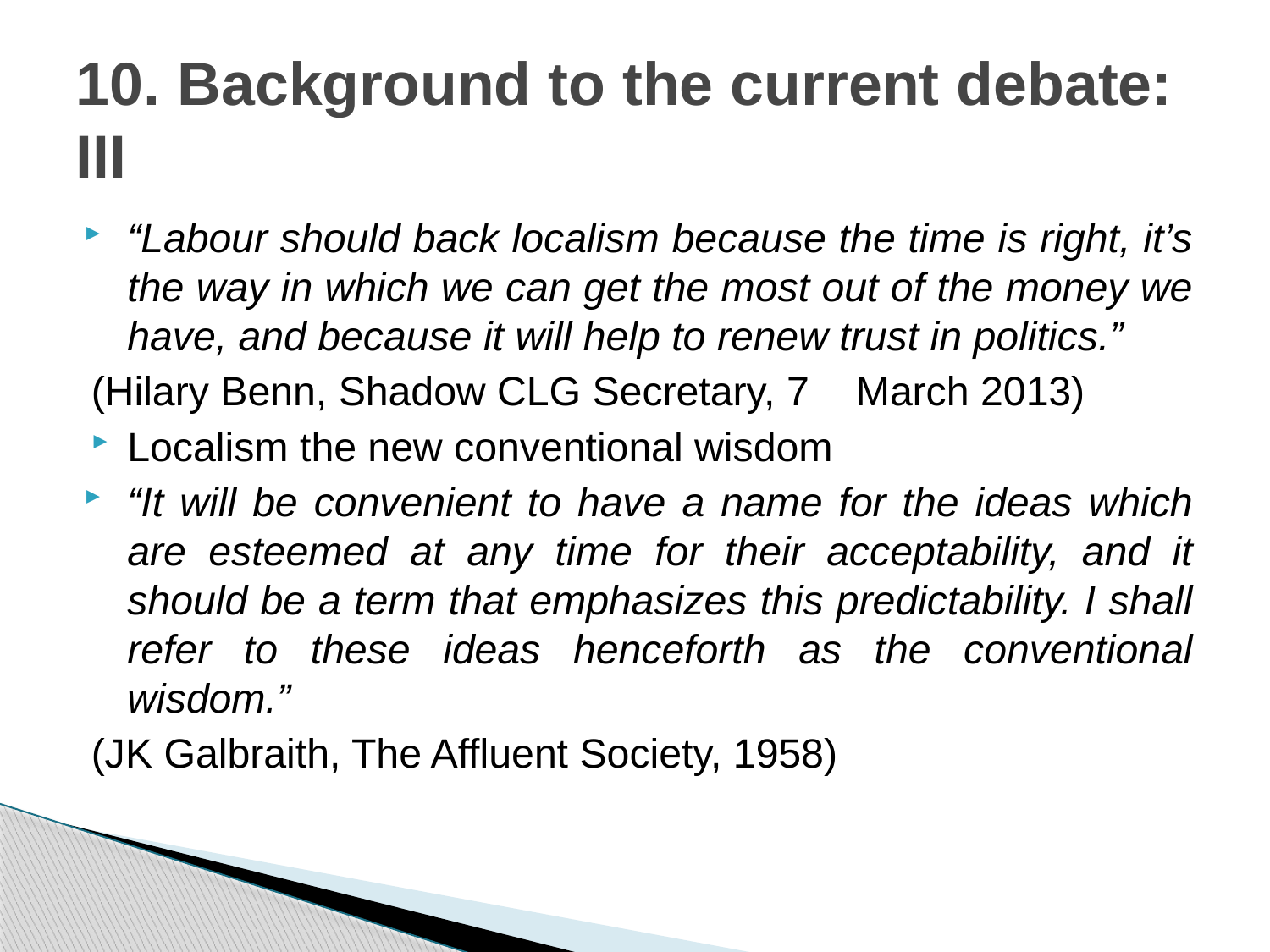

# 10. Background to the current debate: III
“Labour should back localism because the time is right, it’s the way in which we can get the most out of the money we have, and because it will help to renew trust in politics.”
	(Hilary Benn, Shadow CLG Secretary, 7   	March 2013)
Localism the new conventional wisdom
“It will be convenient to have a name for the ideas which are esteemed at any time for their acceptability, and it should be a term that emphasizes this predictability. I shall refer to these ideas henceforth as the conventional wisdom.”
(JK Galbraith, The Affluent Society, 1958)